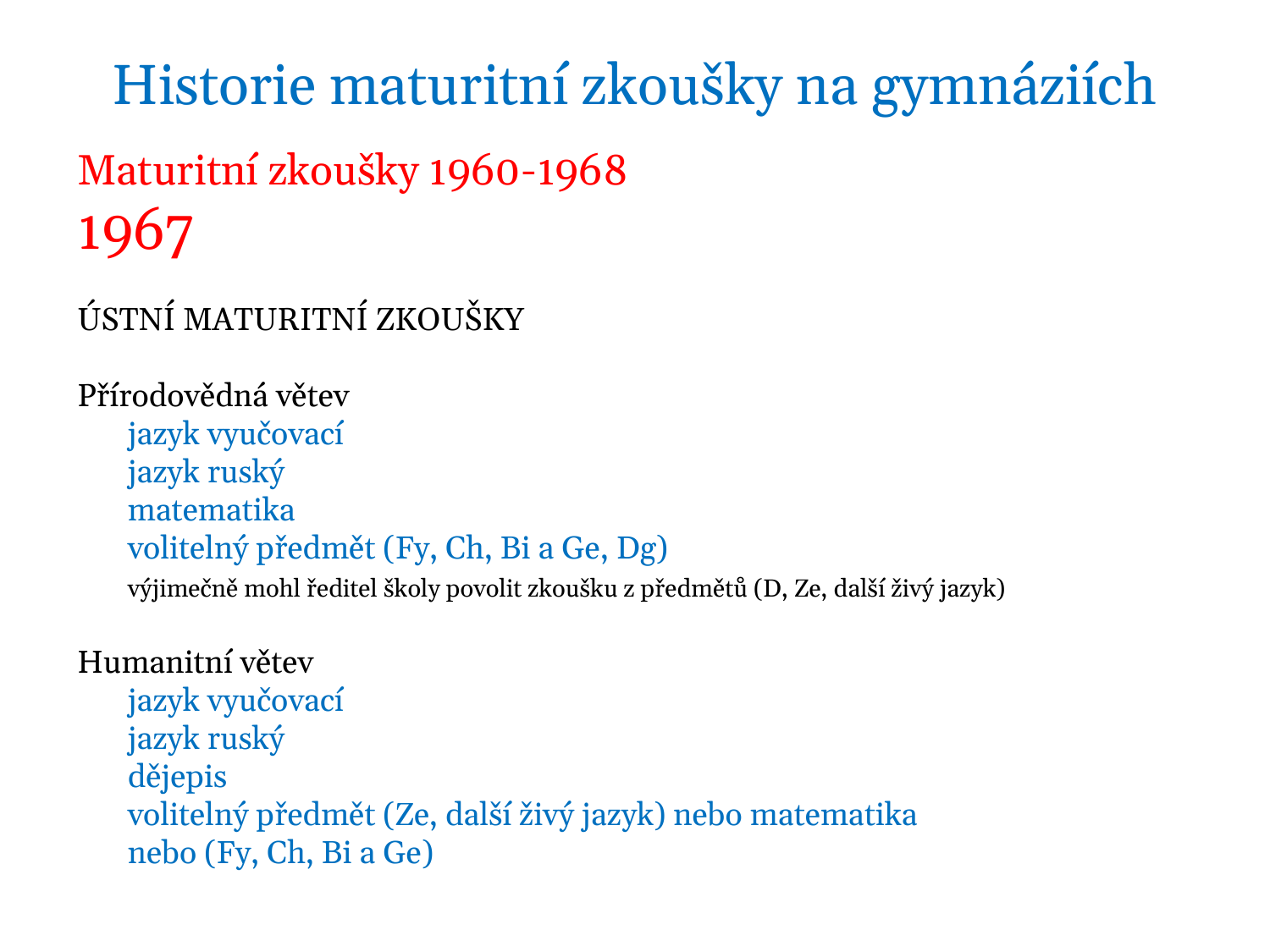

# Historie maturitní zkoušky na gymnáziích
Maturitní zkoušky 1960-1968
1967

ÚSTNÍ MATURITNÍ ZKOUŠKY

Přírodovědná větev
	jazyk vyučovací
	jazyk ruský
	matematika
	volitelný předmět (Fy, Ch, Bi a Ge, Dg)
	výjimečně mohl ředitel školy povolit zkoušku z předmětů (D, Ze, další živý jazyk)

Humanitní větev
	jazyk vyučovací
	jazyk ruský
	dějepis
	volitelný předmět (Ze, další živý jazyk) nebo matematika
	nebo (Fy, Ch, Bi a Ge)